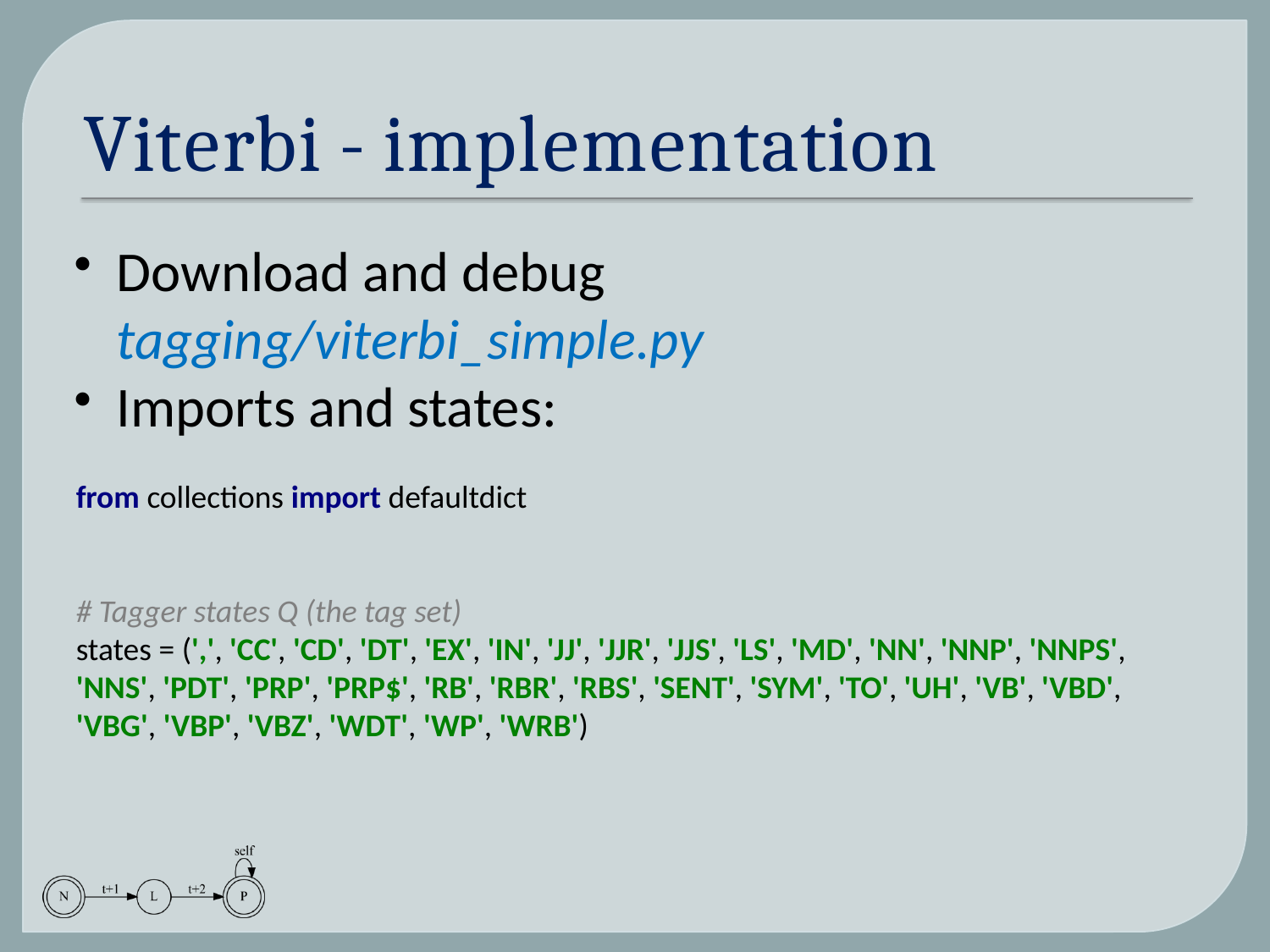

# Viterbi - implementation
Download and debug tagging/viterbi_simple.py
Imports and states:

from collections import defaultdict
# Tagger states Q (the tag set)
states = (',', 'CC', 'CD', 'DT', 'EX', 'IN', 'JJ', 'JJR', 'JJS', 'LS', 'MD', 'NN', 'NNP', 'NNPS', 'NNS', 'PDT', 'PRP', 'PRP$', 'RB', 'RBR', 'RBS', 'SENT', 'SYM', 'TO', 'UH', 'VB', 'VBD', 'VBG', 'VBP', 'VBZ', 'WDT', 'WP', 'WRB')